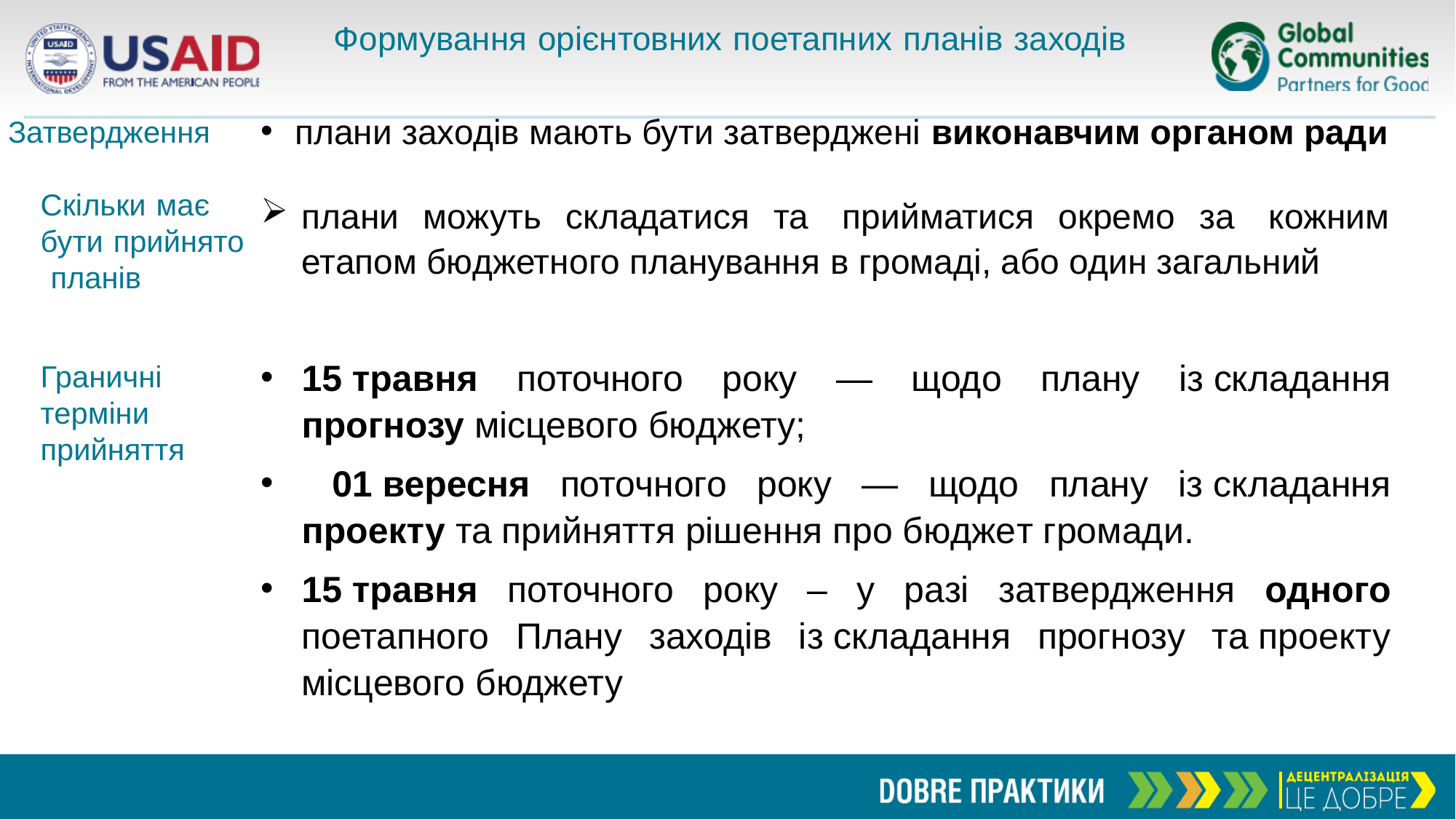

Формування орієнтовних поетапних планів заходів
плани заходів мають бути затверджені виконавчим органом ради

плани можуть складатися та  прийматися окремо за  кожним етапом бюджетного планування в громаді, або один загальний

15 травня поточного року — щодо плану із складання прогнозу місцевого бюджету;
 01 вересня поточного року — щодо плану із складання проекту та прийняття рішення про бюджет громади.
15 травня поточного року – у разі затвердження одного поетапного Плану заходів із складання прогнозу та проекту місцевого бюджету
Затвердження
Скільки має бути прийнято  планів
Граничні терміни прийняття